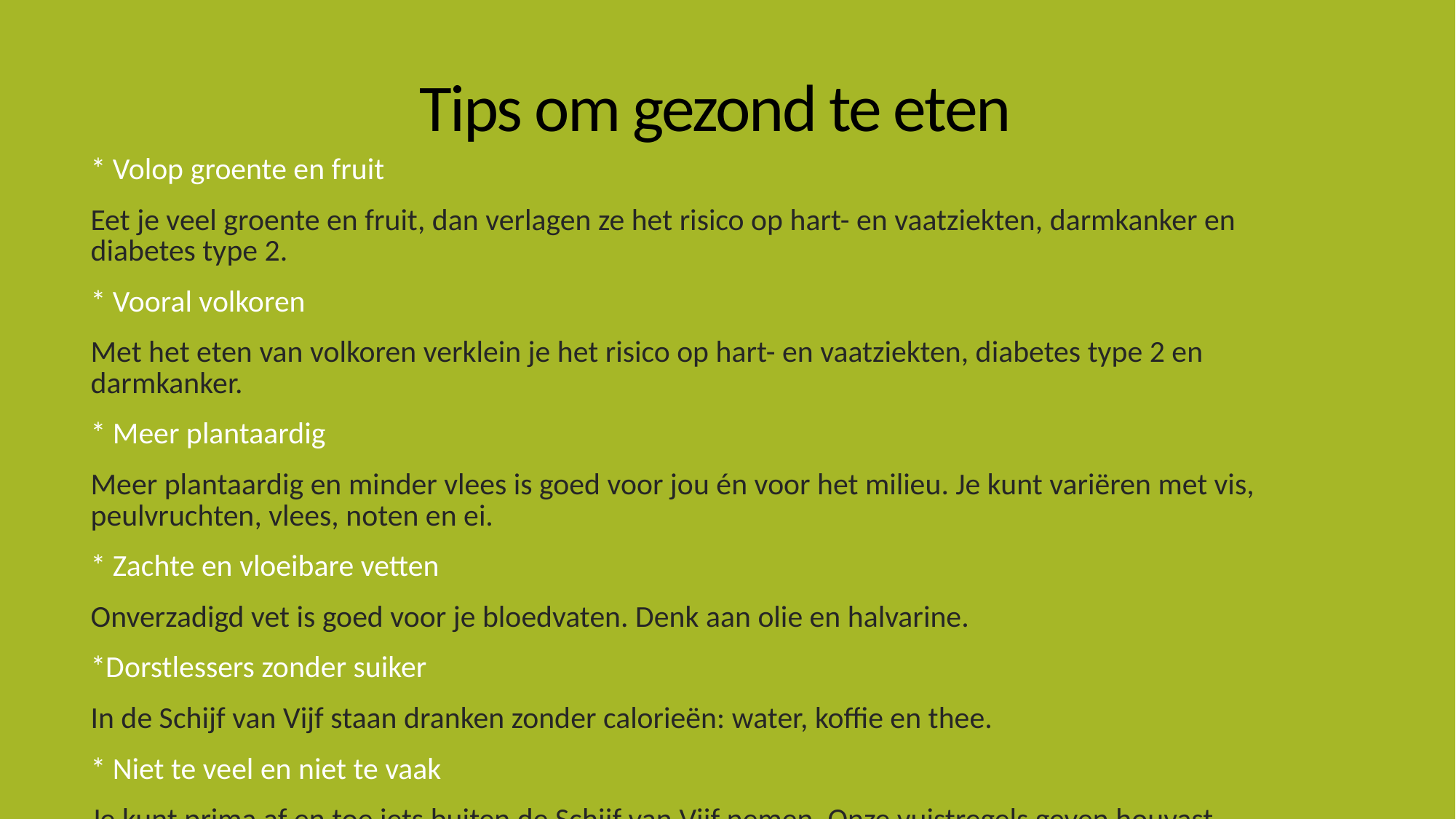

# Tips om gezond te eten
* Volop groente en fruit
Eet je veel groente en fruit, dan verlagen ze het risico op hart- en vaatziekten, darmkanker en diabetes type 2.
* Vooral volkoren
Met het eten van volkoren verklein je het risico op hart- en vaatziekten, diabetes type 2 en darmkanker.
* Meer plantaardig
Meer plantaardig en minder vlees is goed voor jou én voor het milieu. Je kunt variëren met vis, peulvruchten, vlees, noten en ei.
* Zachte en vloeibare vetten
Onverzadigd vet is goed voor je bloedvaten. Denk aan olie en halvarine.
*Dorstlessers zonder suiker
In de Schijf van Vijf staan dranken zonder calorieën: water, koffie en thee.
* Niet te veel en niet te vaak
Je kunt prima af en toe iets buiten de Schijf van Vijf nemen. Onze vuistregels geven houvast.